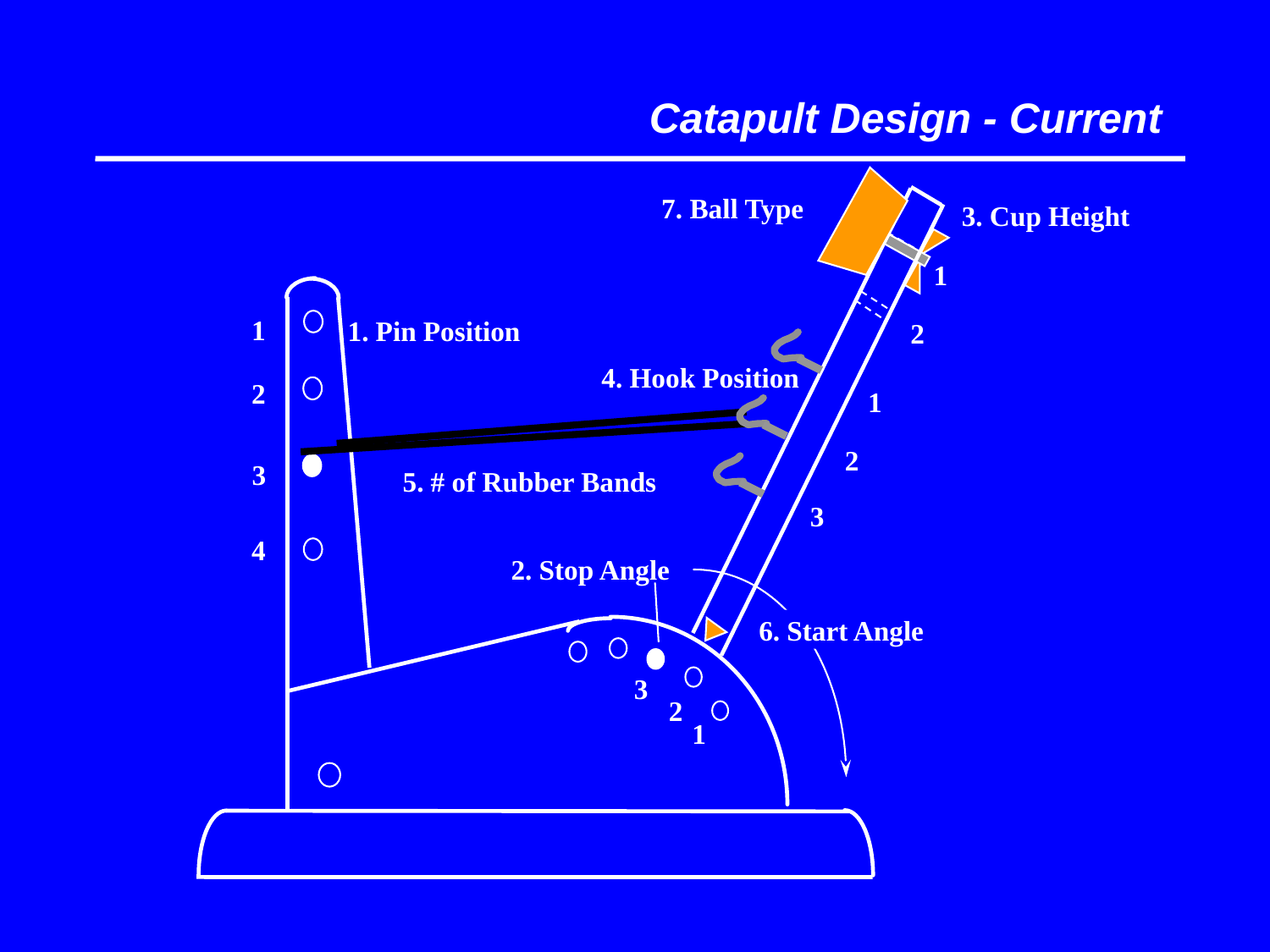

# Catapult Design - Current
7. Ball Type

3. Cup Height

1

1
2
1. Pin Position

4. Hook Position
2

1

2
3

5. # of Rubber Bands
3
4

2. Stop Angle

6. Start Angle

3
2

1